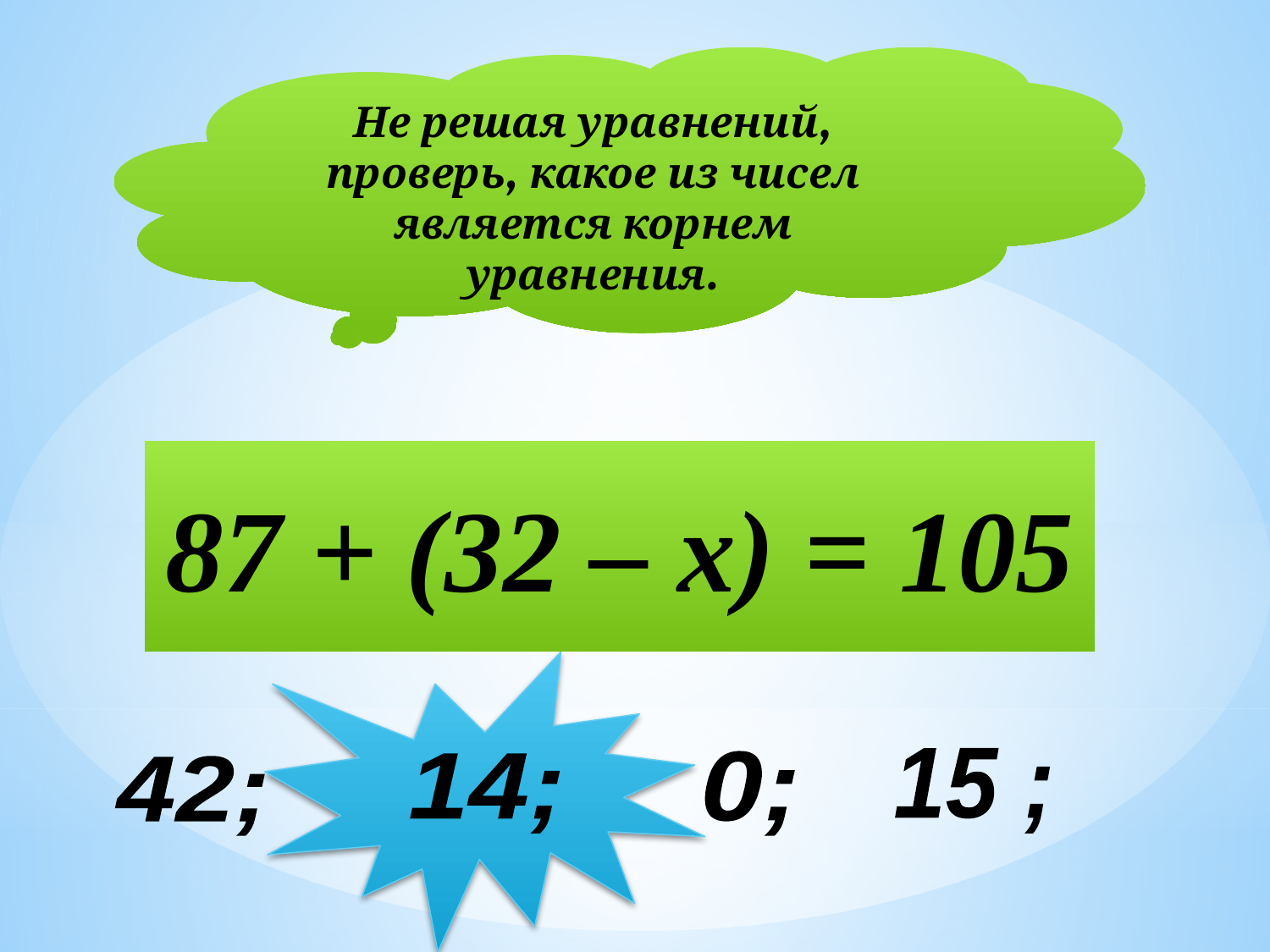

Не решая уравнений, проверь, какое из чисел является корнем уравнения.

87 + (32 – х) = 105

15 ;
0;
14;
42;